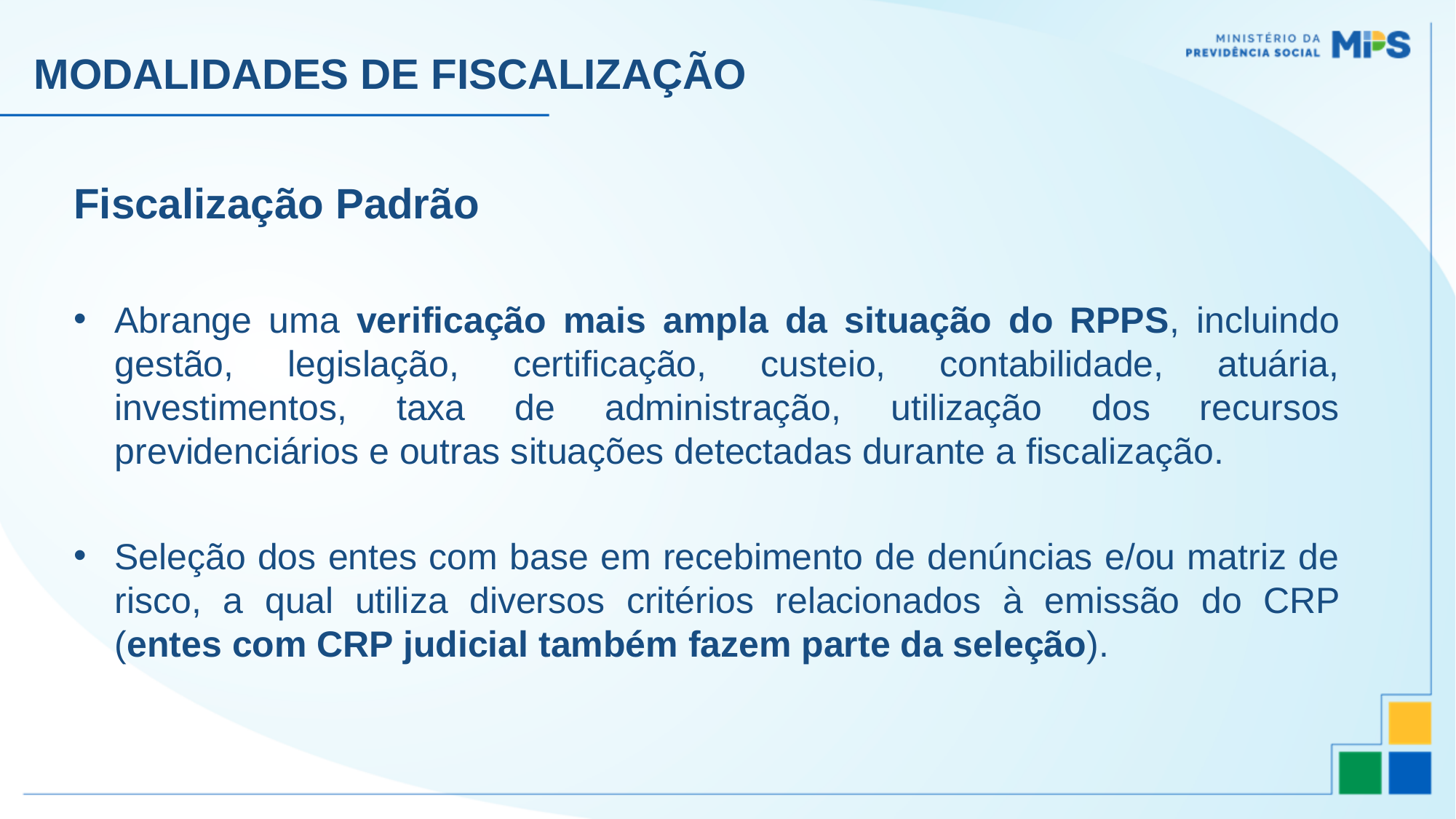

MODALIDADES DE FISCALIZAÇÃO

Fiscalização Padrão

Abrange uma verificação mais ampla da situação do RPPS, incluindo gestão, legislação, certificação, custeio, contabilidade, atuária, investimentos, taxa de administração, utilização dos recursos previdenciários e outras situações detectadas durante a fiscalização.

Seleção dos entes com base em recebimento de denúncias e/ou matriz de risco, a qual utiliza diversos critérios relacionados à emissão do CRP (entes com CRP judicial também fazem parte da seleção).